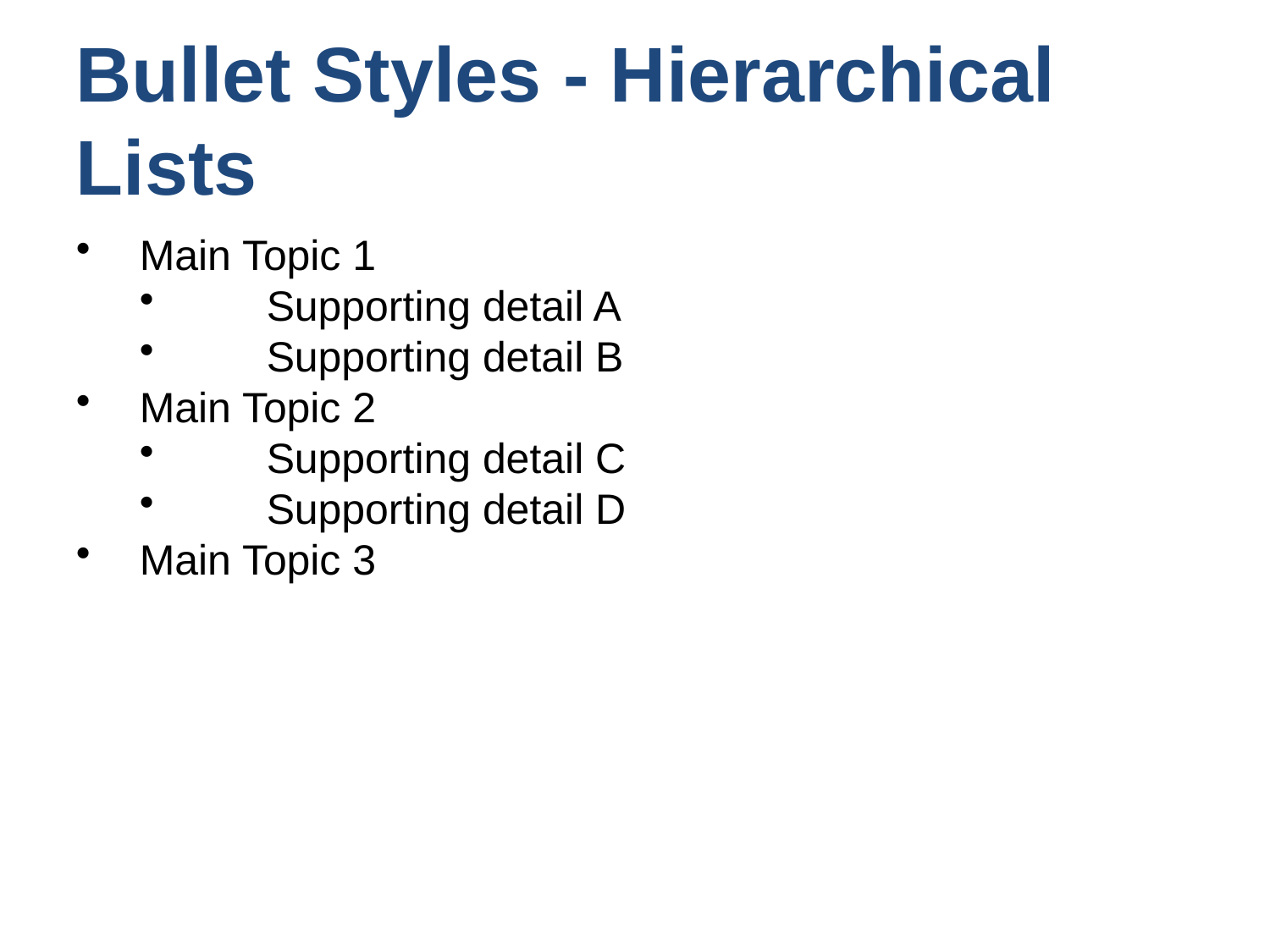

Bullet Styles - Hierarchical Lists
Main Topic 1
Supporting detail A
Supporting detail B
Main Topic 2
Supporting detail C
Supporting detail D
Main Topic 3